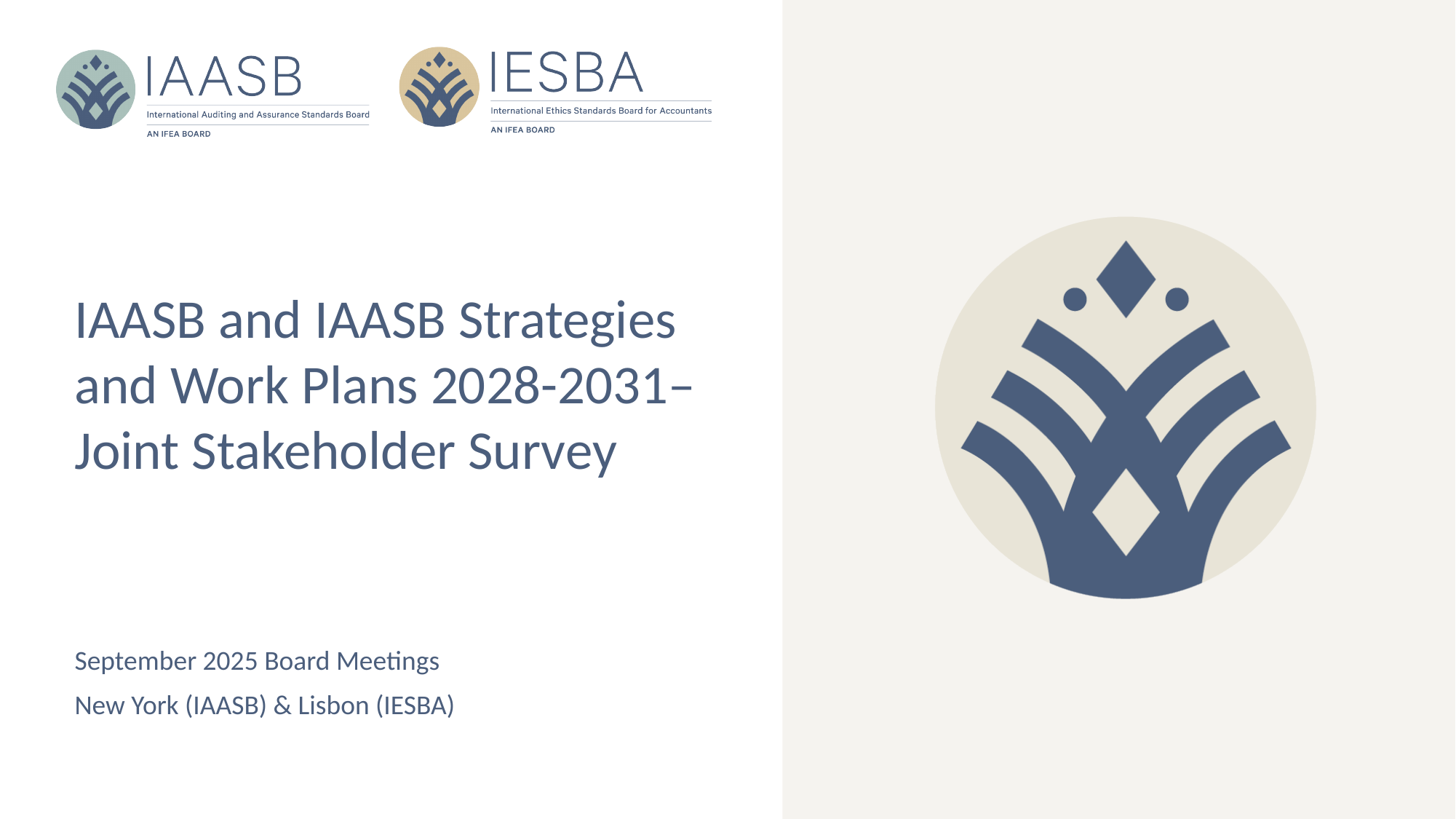

# IAASB and IAASB Strategies and Work Plans 2028-2031– Joint Stakeholder Survey
September 2025 Board Meetings
New York (IAASB) & Lisbon (IESBA)